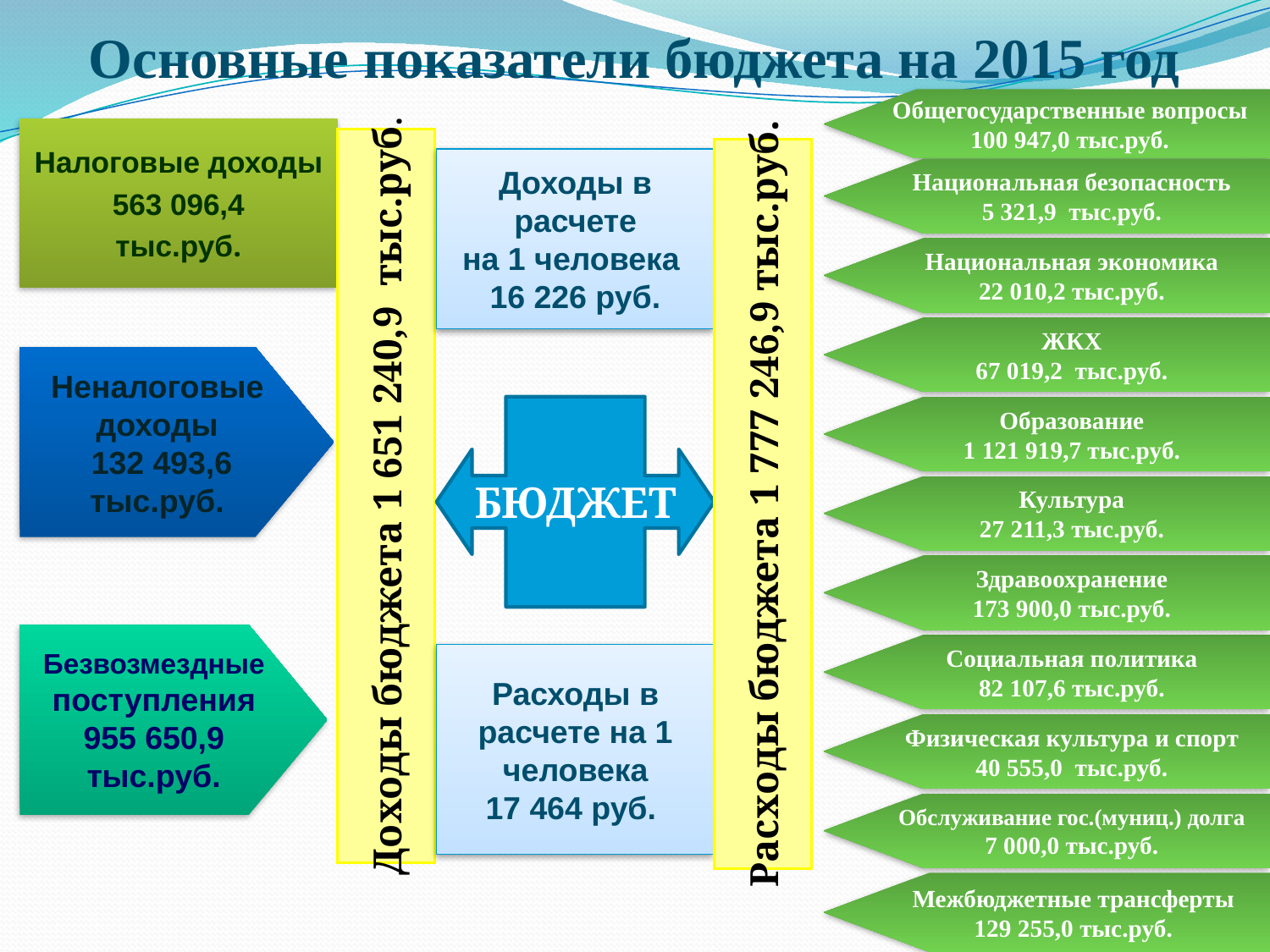

# Основные показатели бюджета на 2015 год
Общегосударственные вопросы
100 947,0 тыс.руб.
Налоговые доходы
563 096,4
тыс.руб.
Доходы бюджета 1 651 240,9  тыс.руб.
Расходы бюджета 1 777 246,9 тыс.руб.
Доходы в расчете
на 1 человека
16 226 руб.
Национальная безопасность
5 321,9  тыс.руб.

Национальная экономика
22 010,2 тыс.руб.
.
ЖКХ
67 019,2  тыс.руб.
Неналоговые доходы
 132 493,6 тыс.руб.
БЮДЖЕТ
Образование
1 121 919,7 тыс.руб.
Культура
27 211,3 тыс.руб.
Здравоохранение
173 900,0 тыс.руб.
Безвозмездные поступления
955 650,9 тыс.руб.
Социальная политика
82 107,6 тыс.руб.
Расходы в расчете на 1 человека
17 464 руб.
Физическая культура и спорт
40 555,0  тыс.руб.
Обслуживание гос.(муниц.) долга
7 000,0 тыс.руб.
Межбюджетные трансферты
129 255,0 тыс.руб.